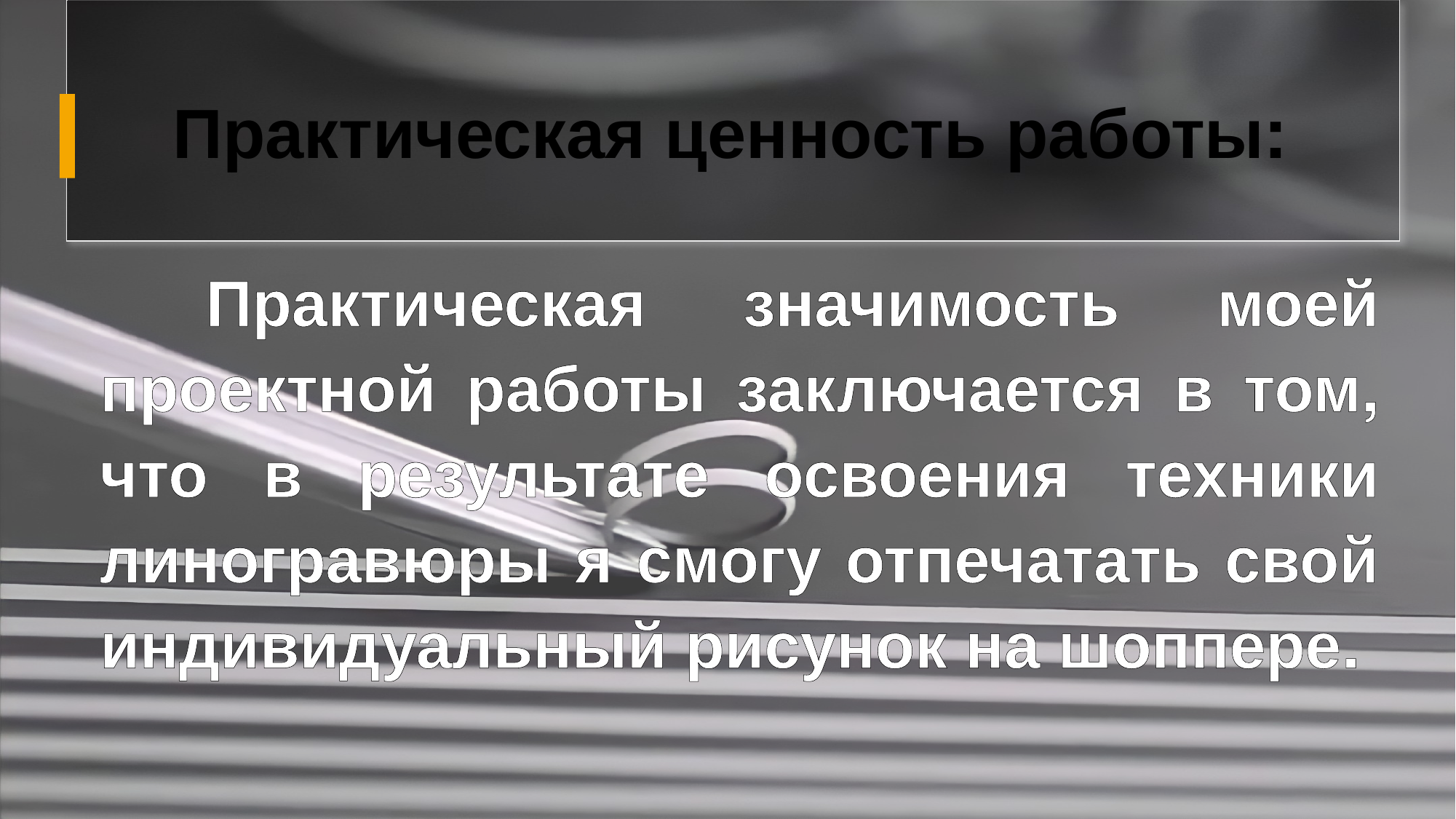

# Практическая ценность работы:
	Практическая значимость моей проектной работы заключается в том, что в результате освоения техники линогравюры я смогу отпечатать свой индивидуальный рисунок на шоппере.